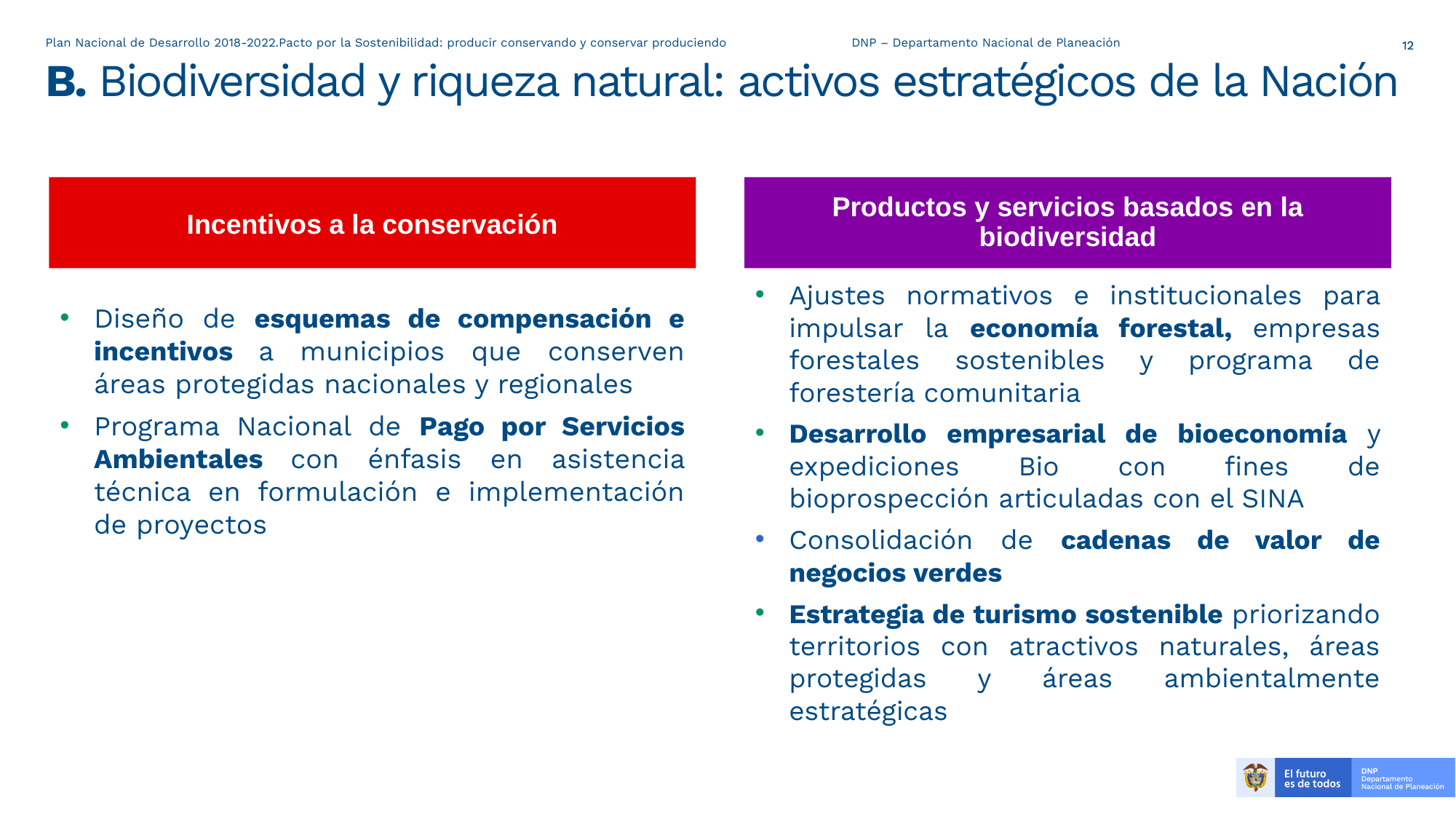

Plan Nacional de Desarrollo 2018-2022.Pacto por la Sostenibilidad: producir conservando y conservar produciendo                              DNP – Departamento Nacional de Planeación
# B. Biodiversidad y riqueza natural: activos estratégicos de la Nación
Incentivos a la conservación
Productos y servicios basados en la biodiversidad
Ajustes normativos e institucionales para impulsar la economía forestal, empresas forestales sostenibles y programa de forestería comunitaria
Desarrollo empresarial de bioeconomía y expediciones Bio con fines de bioprospección articuladas con el SINA
Consolidación de cadenas de valor de negocios verdes
Estrategia de turismo sostenible priorizando territorios con atractivos naturales, áreas protegidas y áreas ambientalmente estratégicas
Diseño de esquemas de compensación e incentivos a municipios que conserven áreas protegidas nacionales y regionales
Programa Nacional de Pago por Servicios Ambientales con énfasis en asistencia técnica en formulación e implementación de proyectos